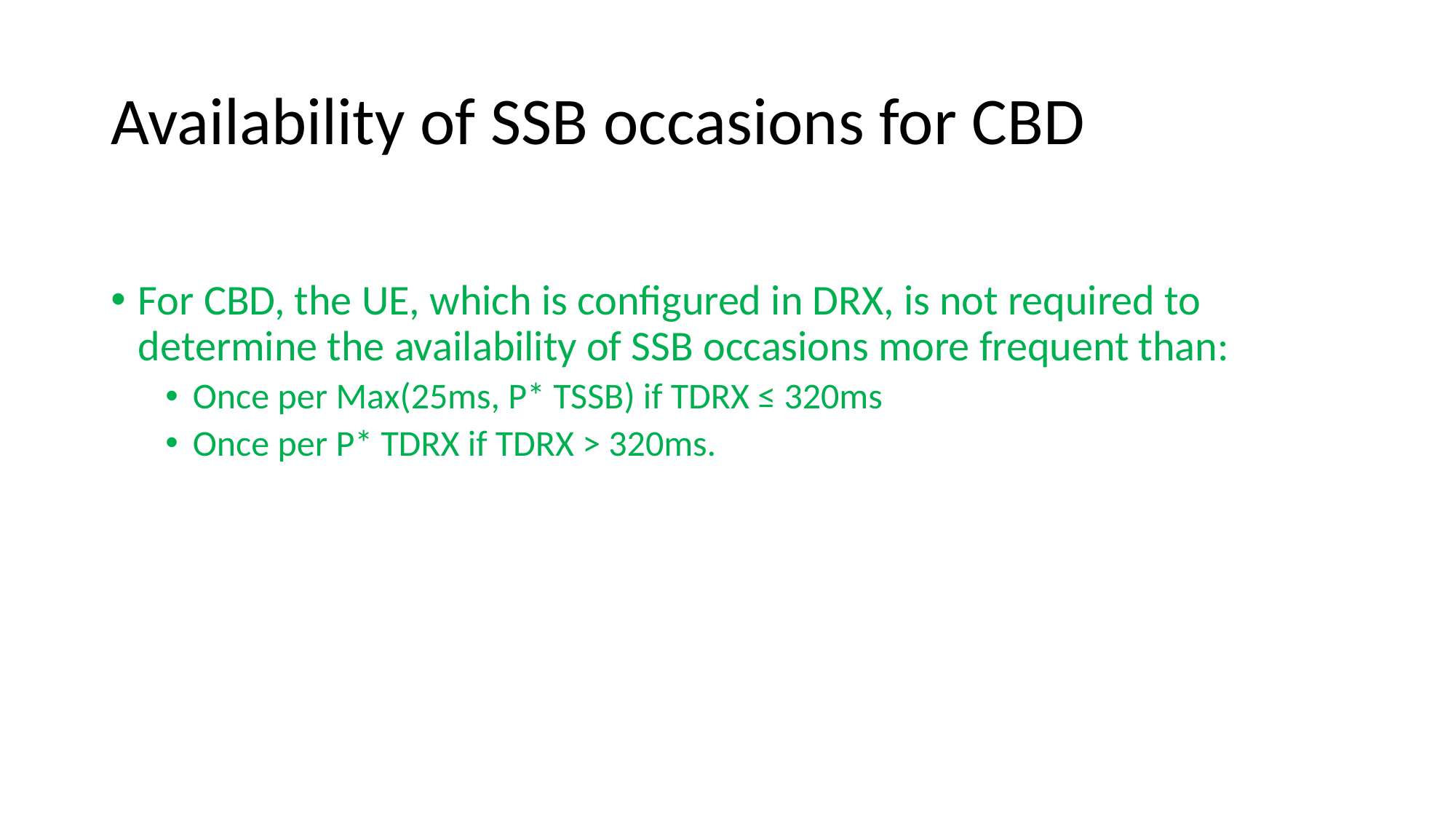

# Availability of SSB occasions for CBD

For CBD, the UE, which is configured in DRX, is not required to determine the availability of SSB occasions more frequent than:
Once per Max(25ms, P* TSSB) if TDRX ≤ 320ms
Once per P* TDRX if TDRX > 320ms.